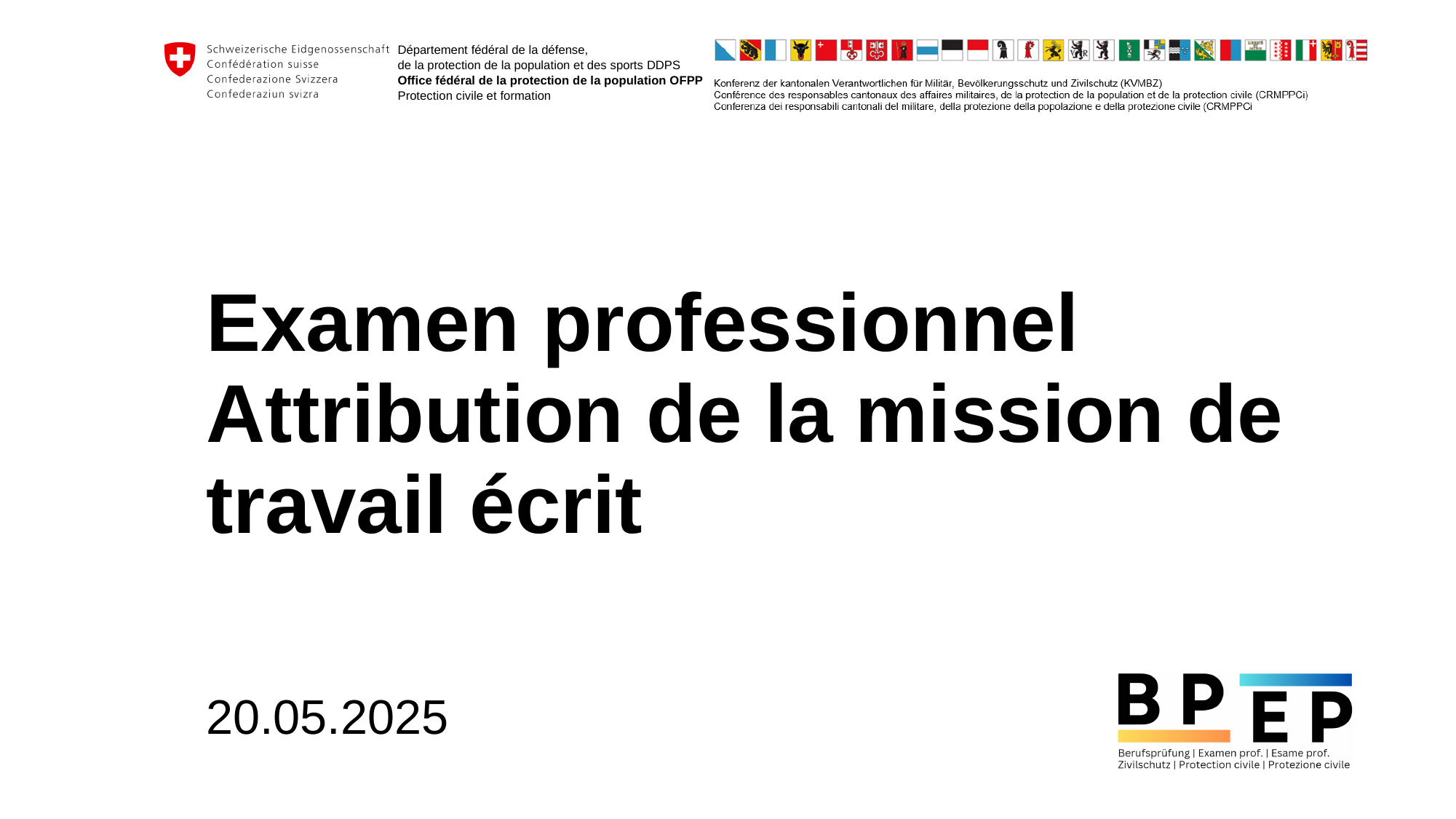

# Examen professionnel Attribution de la mission de travail écrit

20.05.2025